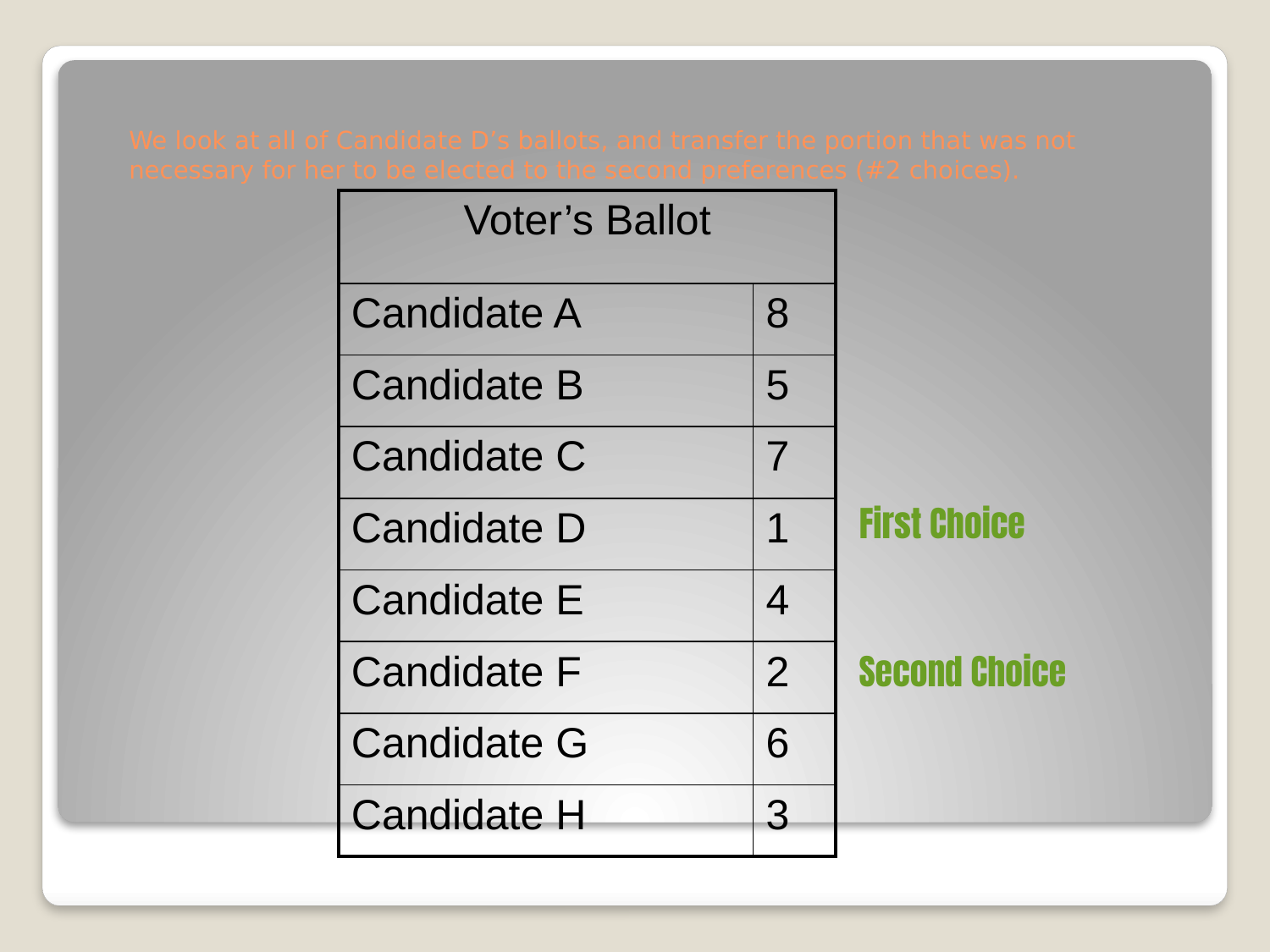

# We look at all of Candidate D’s ballots, and transfer the portion that was not necessary for her to be elected to the second preferences (#2 choices).
| Voter’s Ballot |  |
| --- | --- |
| Candidate A | 8 |
| Candidate B | 5 |
| Candidate C | 7 |
| Candidate D | 1 |
| Candidate E | 4 |
| Candidate F | 2 |
| Candidate G | 6 |
| Candidate H | 3 |
First Choice
Second Choice